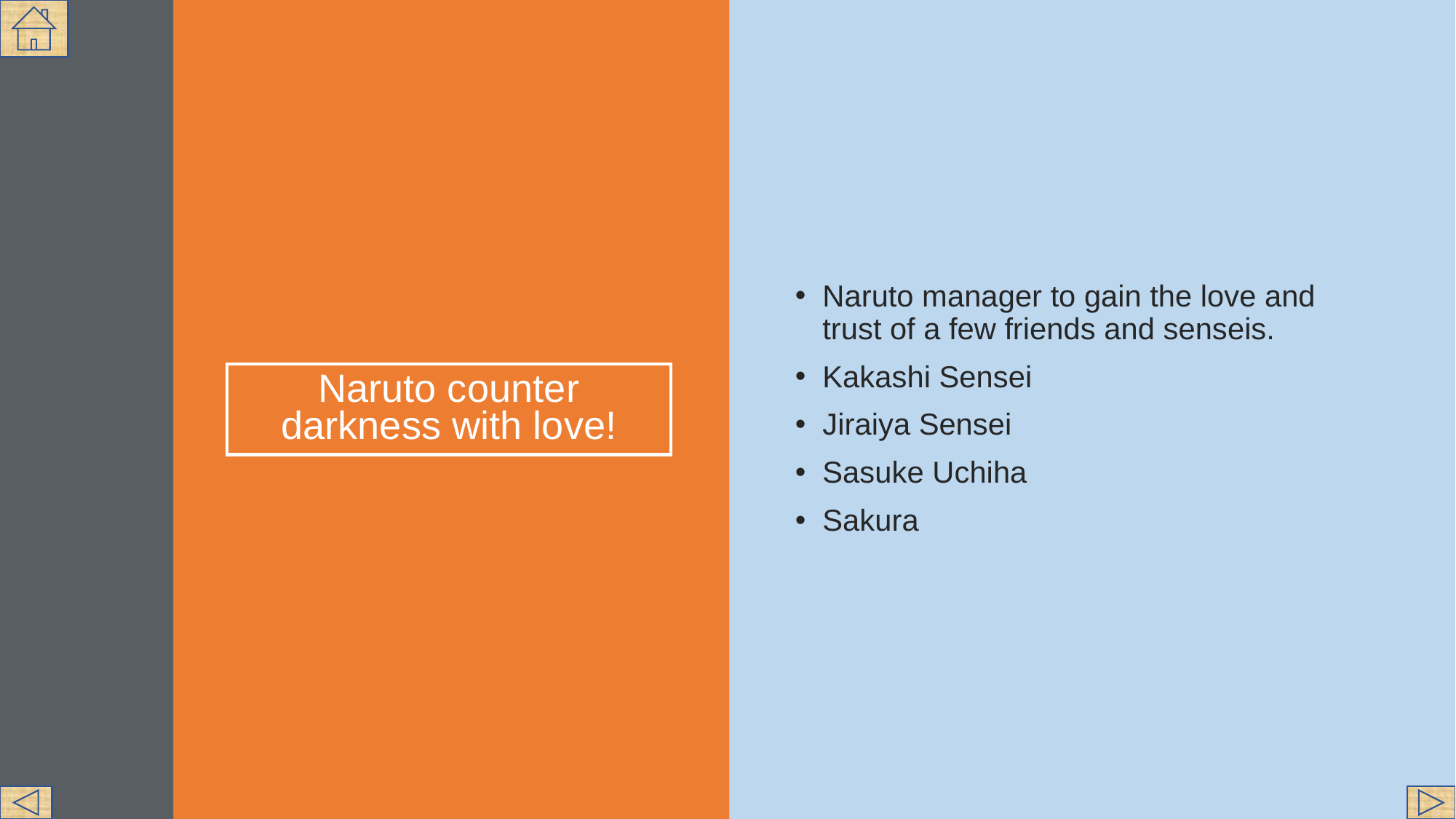

Naruto manager to gain the love and trust of a few friends and senseis.
Kakashi Sensei
Jiraiya Sensei
Sasuke Uchiha
Sakura
# Naruto counter darkness with love!